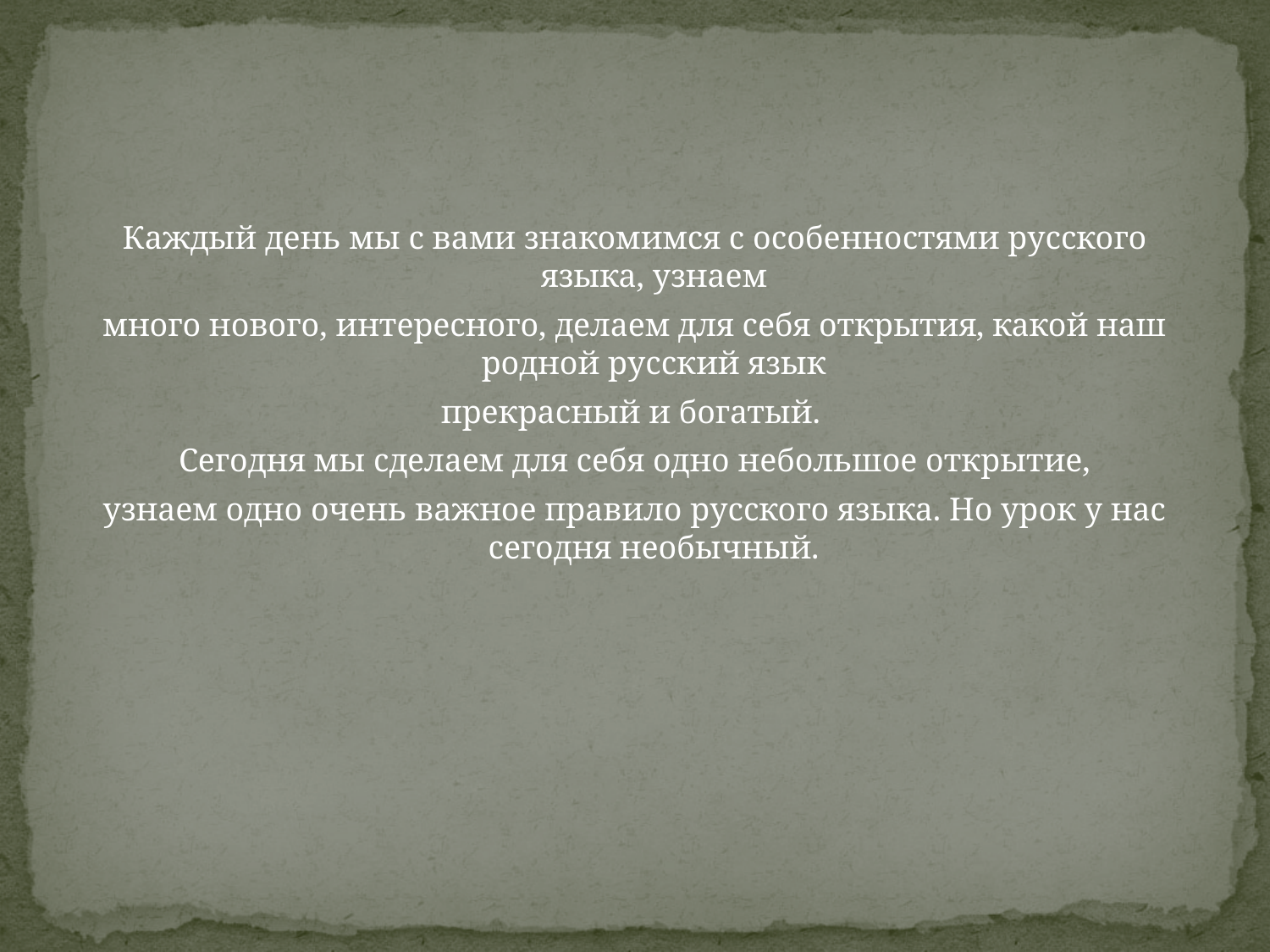

#
Каждый день мы с вами знакомимся с особенностями русского языка, узнаем
много нового, интересного, делаем для себя открытия, какой наш родной русский язык
прекрасный и богатый.
Сегодня мы сделаем для себя одно небольшое открытие,
узнаем одно очень важное правило русского языка. Но урок у нас сегодня необычный.